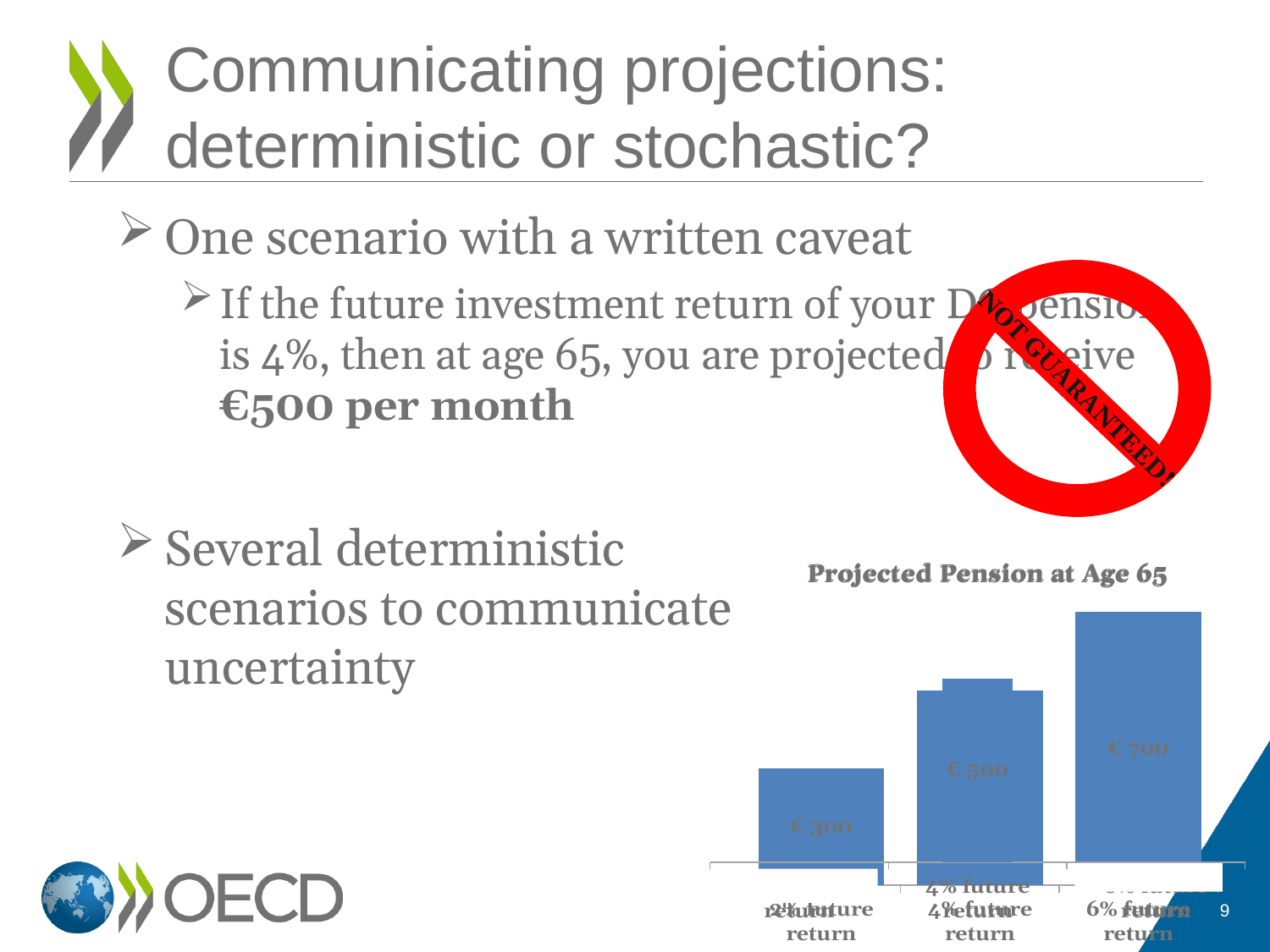

# Communicating projections: deterministic or stochastic?
One scenario with a written caveat
If the future investment return of your DC pension is 4%, then at age 65, you are projected to receive €500 per month

Several deterministic                                scenarios to communicate                   uncertainty

NOT GUARANTEED!

### Chart: Projected Pension at Age 65

| Category | 2% future return 4% future return 6% future return |
|---|---|
| 2% future return | 300.0 |
| 4% future return | 500.0 |
| 6% future return | 700.0 |

### Chart: Projected Pension at Age 65

| Category | 2% future return 4% future return 6% future return |
|---|---|
| 2% future return | 300.0 |
| 4% future return | 500.0 |
| 6% future return | 700.0 |
9